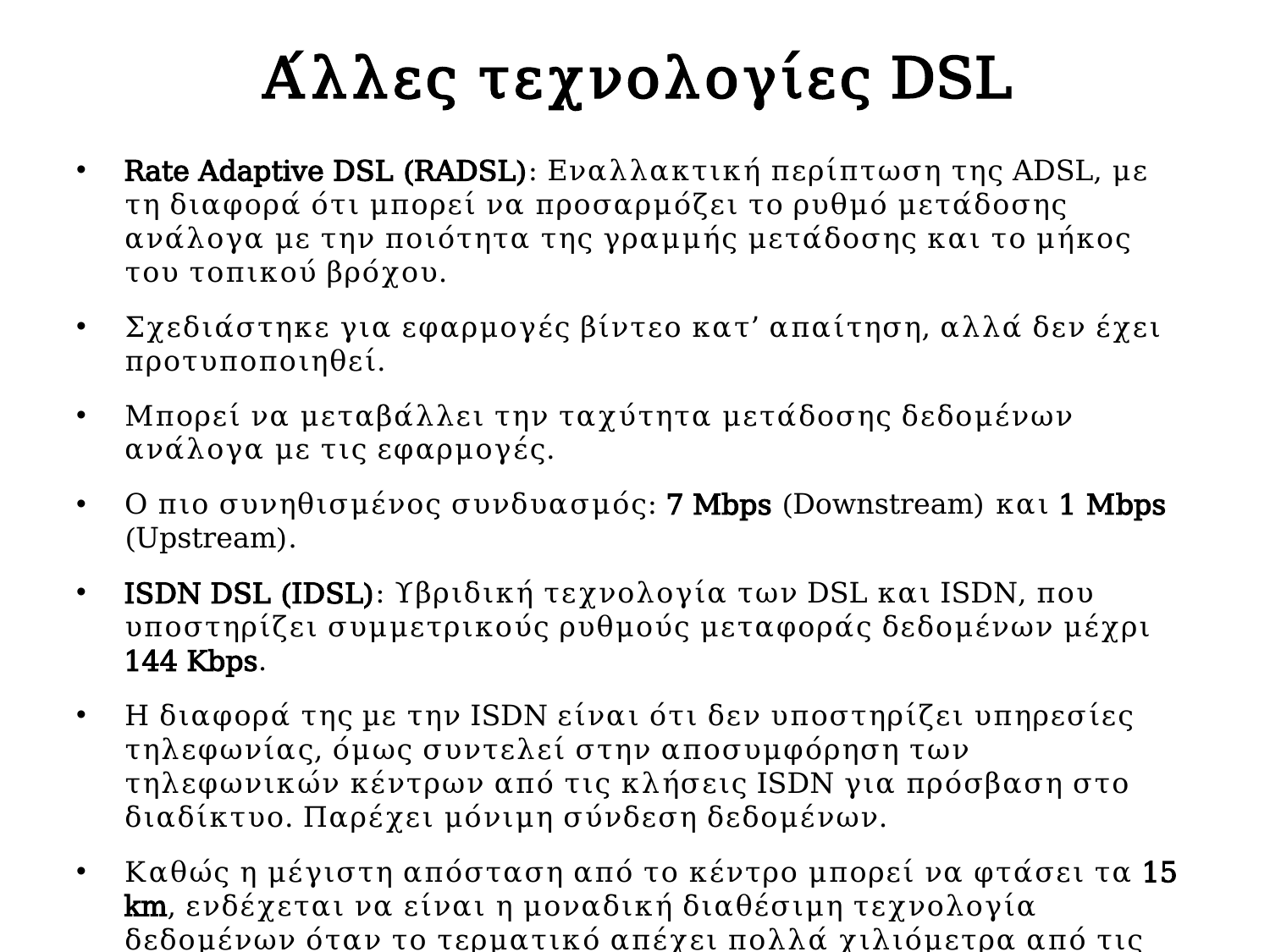

# Άλλες τεχνολογίες DSL
Rate Adaptive DSL (RADSL): Εναλλακτική περίπτωση της ADSL, με τη διαφορά ότι μπορεί να προσαρμόζει το ρυθμό μετάδοσης ανάλογα με την ποιότητα της γραμμής μετάδοσης και το μήκος του τοπικού βρόχου.
Σχεδιάστηκε για εφαρμογές βίντεο κατ’ απαίτηση, αλλά δεν έχει προτυποποιηθεί.
Μπορεί να μεταβάλλει την ταχύτητα μετάδοσης δεδομένων ανάλογα με τις εφαρμογές.
Ο πιο συνηθισμένος συνδυασμός: 7 Mbps (Downstream) και 1 Μbps (Upstream).
ISDN DSL (IDSL): Υβριδική τεχνολογία των DSL και ISDN, που υποστηρίζει συμμετρικούς ρυθμούς μεταφοράς δεδομένων μέχρι 144 Kbps.
Η διαφορά της µε την ISDN είναι ότι δεν υποστηρίζει υπηρεσίες τηλεφωνίας, όμως συντελεί στην αποσυμφόρηση των τηλεφωνικών κέντρων από τις κλήσεις ISDN για πρόσβαση στο διαδίκτυο. Παρέχει μόνιμη σύνδεση δεδομένων.
Καθώς η μέγιστη απόσταση από το κέντρο μπορεί να φτάσει τα 15 km, ενδέχεται να είναι η μοναδική διαθέσιμη τεχνολογία δεδομένων όταν το τερματικό απέχει πολλά χιλιόμετρα από τις υποδομές του παρόχου.
Multirate Single Pair DSL (MSDSL): Προέκυψε από την SDSL και παρέχει ταχύτητες 2 Mbps αμφίδρομα.